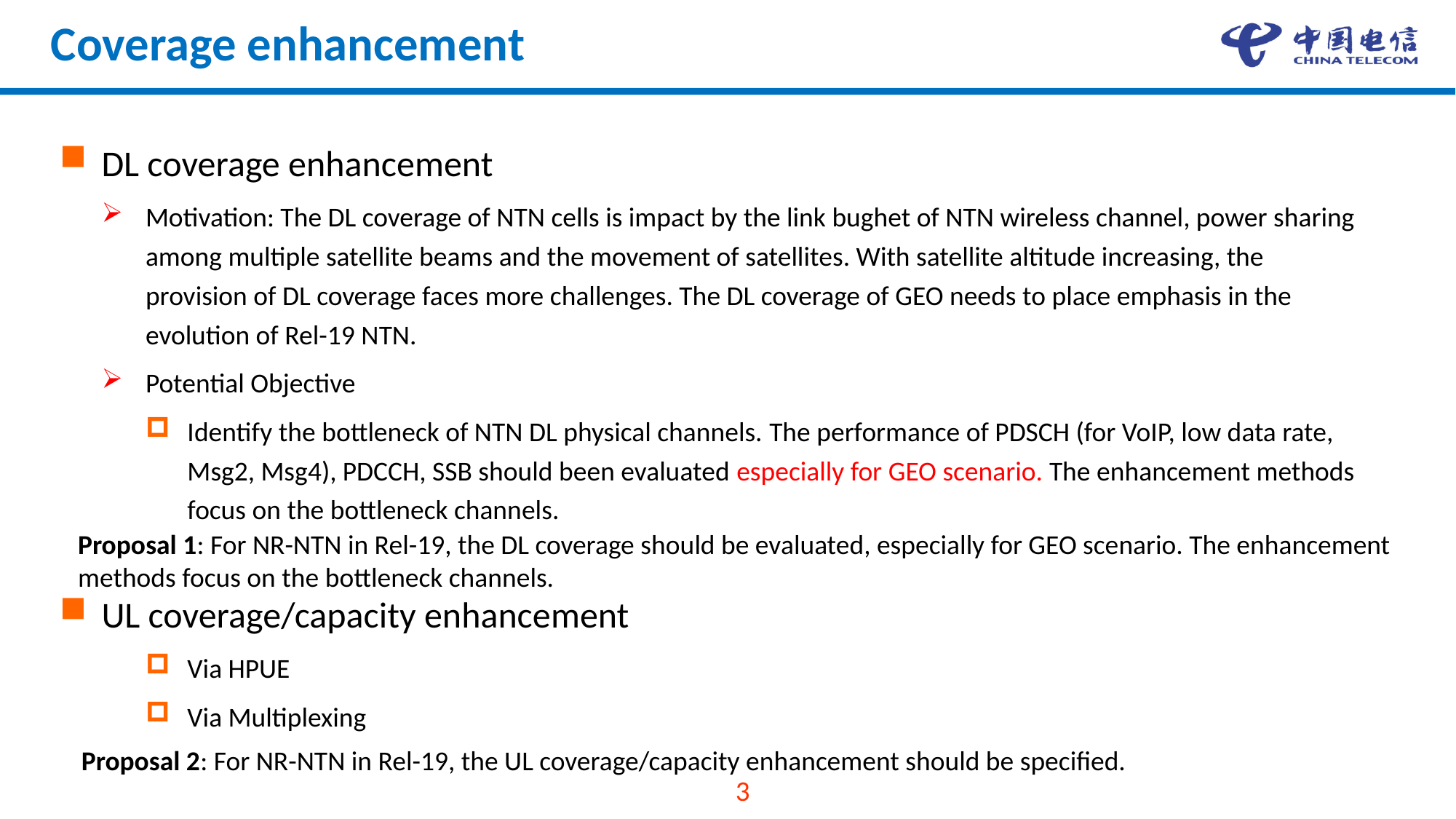

# Coverage enhancement
DL coverage enhancement
Motivation: The DL coverage of NTN cells is impact by the link bughet of NTN wireless channel, power sharing among multiple satellite beams and the movement of satellites. With satellite altitude increasing, the provision of DL coverage faces more challenges. The DL coverage of GEO needs to place emphasis in the evolution of Rel-19 NTN.
Potential Objective
Identify the bottleneck of NTN DL physical channels. The performance of PDSCH (for VoIP, low data rate, Msg2, Msg4), PDCCH, SSB should been evaluated especially for GEO scenario. The enhancement methods focus on the bottleneck channels.

UL coverage/capacity enhancement
Via HPUE
Via Multiplexing
Proposal 1: For NR-NTN in Rel-19, the DL coverage should be evaluated, especially for GEO scenario. The enhancement methods focus on the bottleneck channels.
Proposal 2: For NR-NTN in Rel-19, the UL coverage/capacity enhancement should be specified.
3